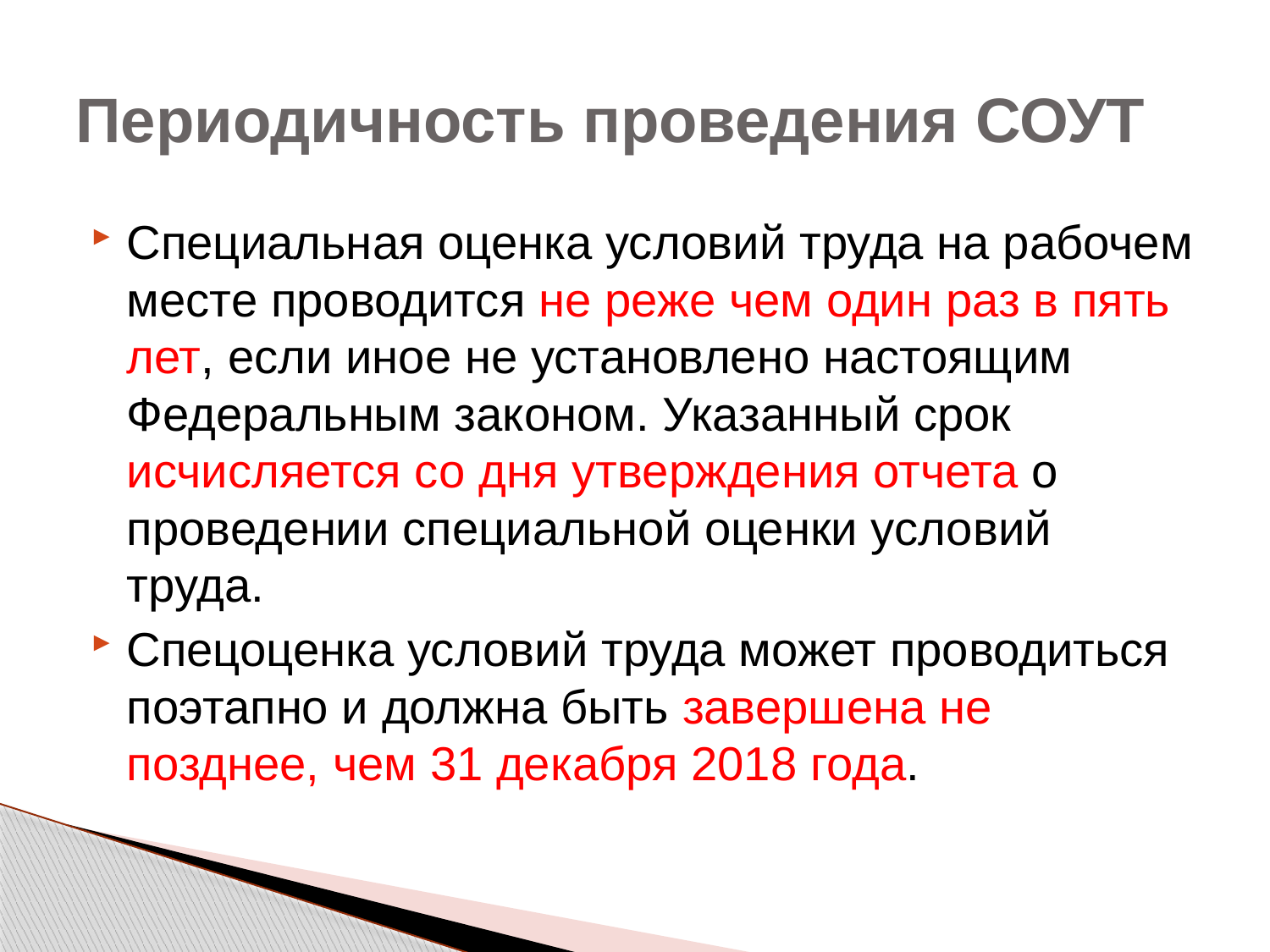

# Периодичность проведения СОУТ
Специальная оценка условий труда на рабочем месте проводится не реже чем один раз в пять лет, если иное не установлено настоящим Федеральным законом. Указанный срок исчисляется со дня утверждения отчета о проведении специальной оценки условий труда.
Спецоценка условий труда может проводиться поэтапно и должна быть завершена не позднее, чем 31 декабря 2018 года.